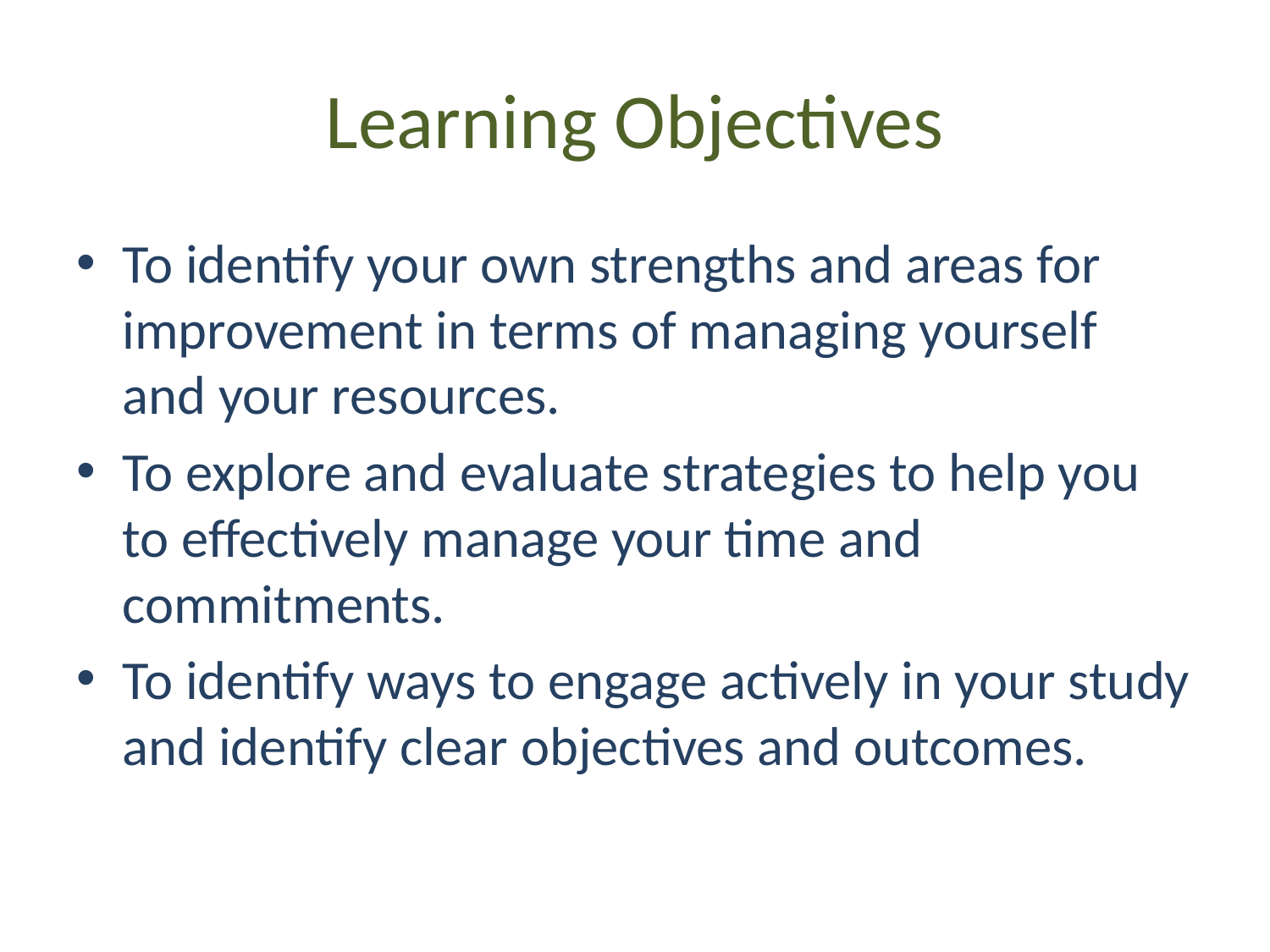

# Learning Objectives
To identify your own strengths and areas for improvement in terms of managing yourself and your resources.
To explore and evaluate strategies to help you to effectively manage your time and commitments.
To identify ways to engage actively in your study and identify clear objectives and outcomes.